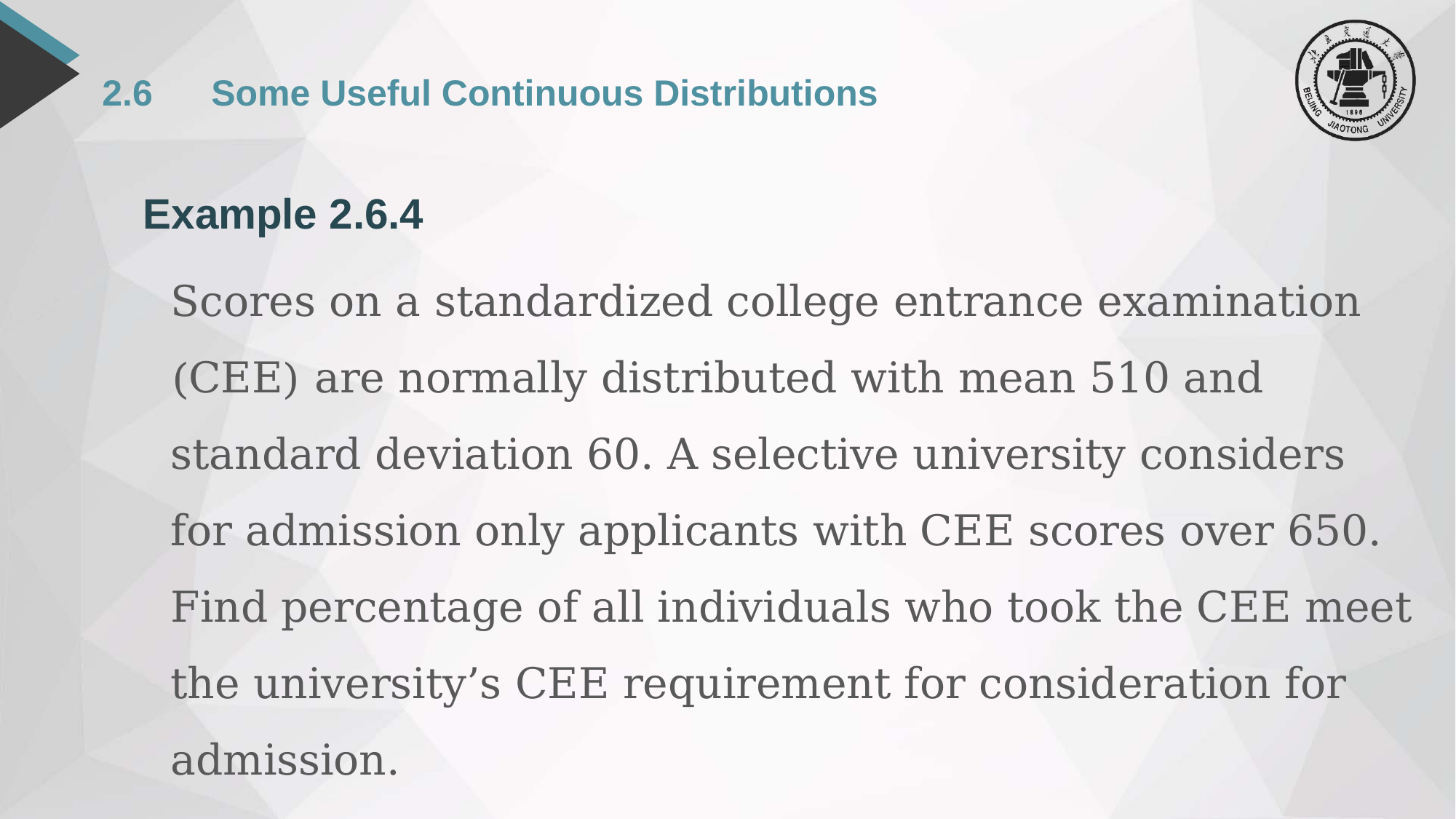

# 2.6 	Some Useful Continuous Distributions
Example 2.6.4
Scores on a standardized college entrance examination (CEE) are normally distributed with mean 510 and standard deviation 60. A selective university considers for admission only applicants with CEE scores over 650. Find percentage of all individuals who took the CEE meet the university’s CEE requirement for consideration for admission.